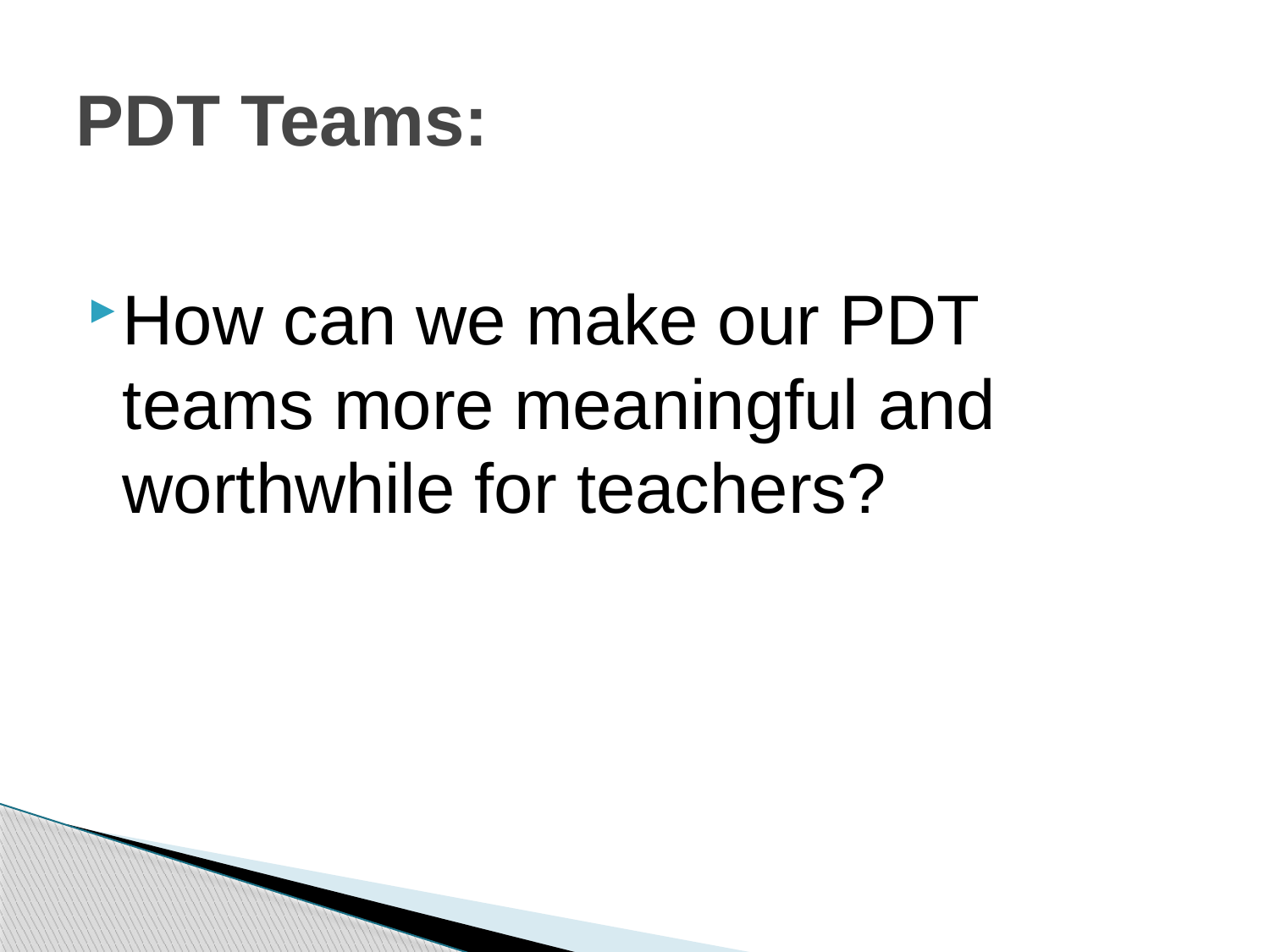

# PDT Teams:
How can we make our PDT teams more meaningful and worthwhile for teachers?